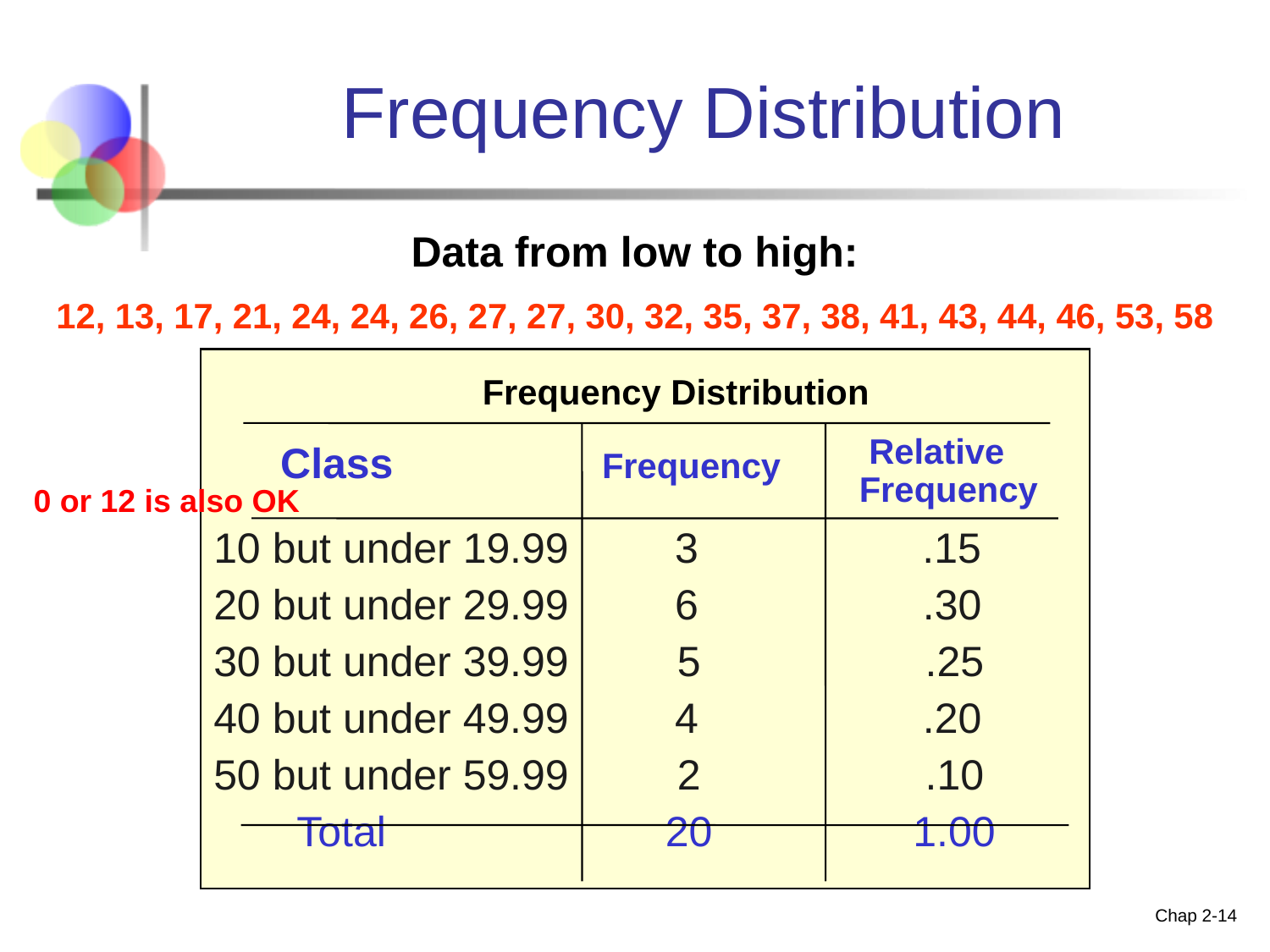

# Frequency Distribution
Data from low to high:
12, 13, 17, 21, 24, 24, 26, 27, 27, 30, 32, 35, 37, 38, 41, 43, 44, 46, 53, 58

               Frequency Distribution
  Class                 Frequency

 Relative
Frequency
0 or 12 is also OK

10 but under 19.99         3                    .15
20 but under 29.99         6                   .30
30 but under 39.99	       5                   .25
40 but under 49.99         4                   .20
50 but under 59.99	       2                   .10
       Total		      20                 1.00

Chap 2-14